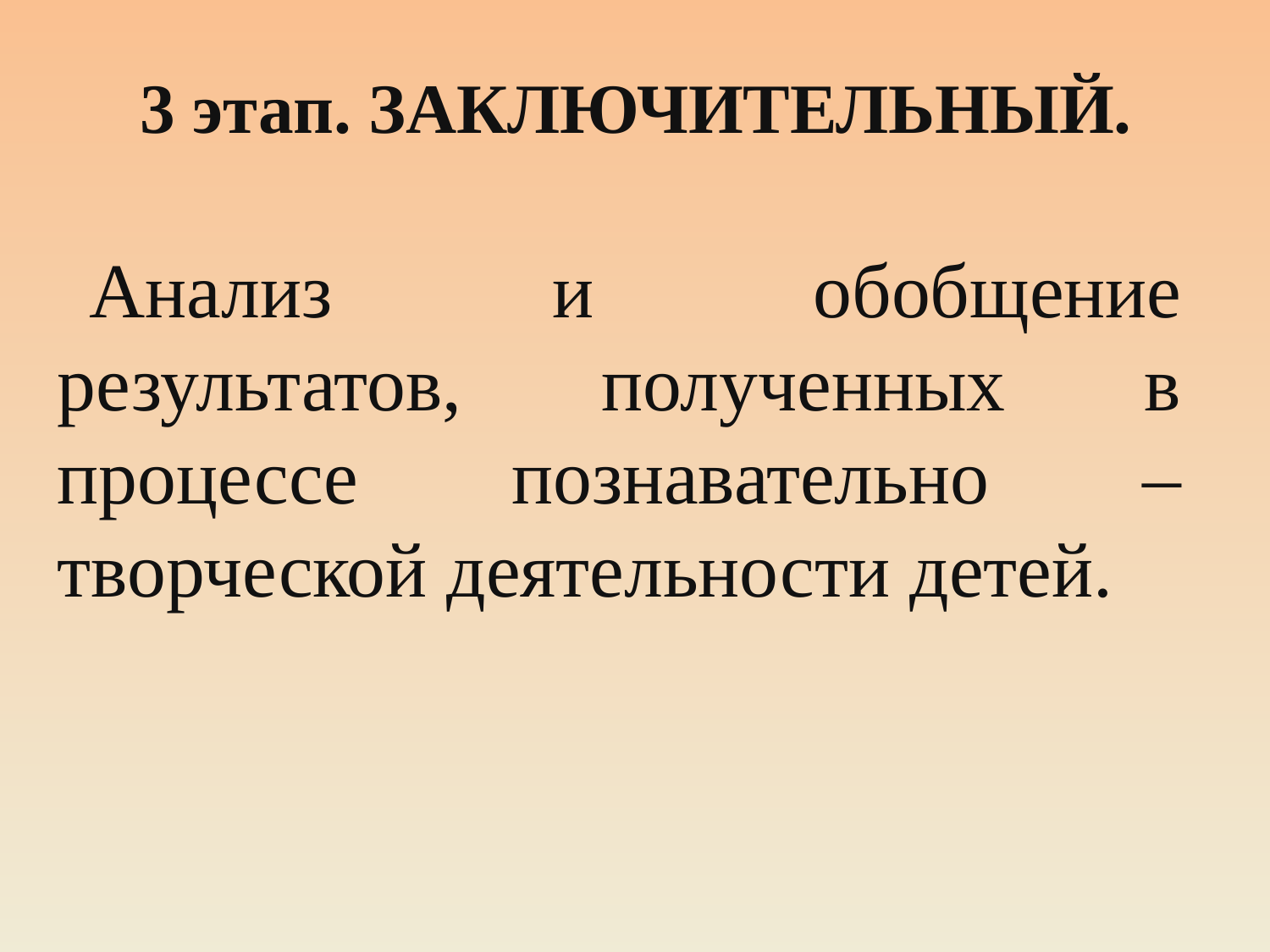

3 этап. Заключительный.

Анализ и обобщение результатов, полученных в процессе познавательно – творческой деятельности детей.